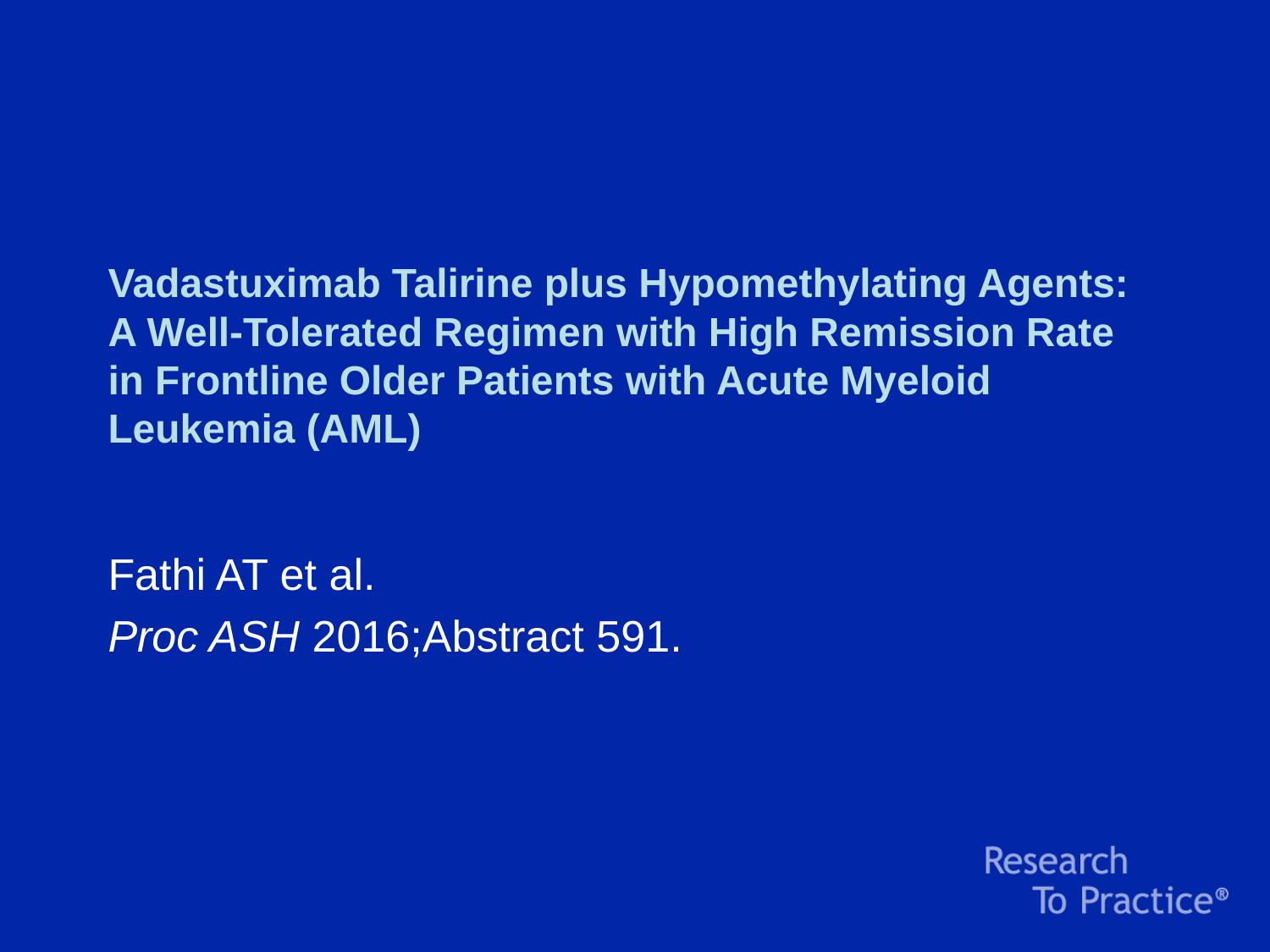

# Vadastuximab Talirine plus Hypomethylating Agents: A Well-Tolerated Regimen with High Remission Rate in Frontline Older Patients with Acute Myeloid Leukemia (AML)
Fathi AT et al.
Proc ASH 2016;Abstract 591.